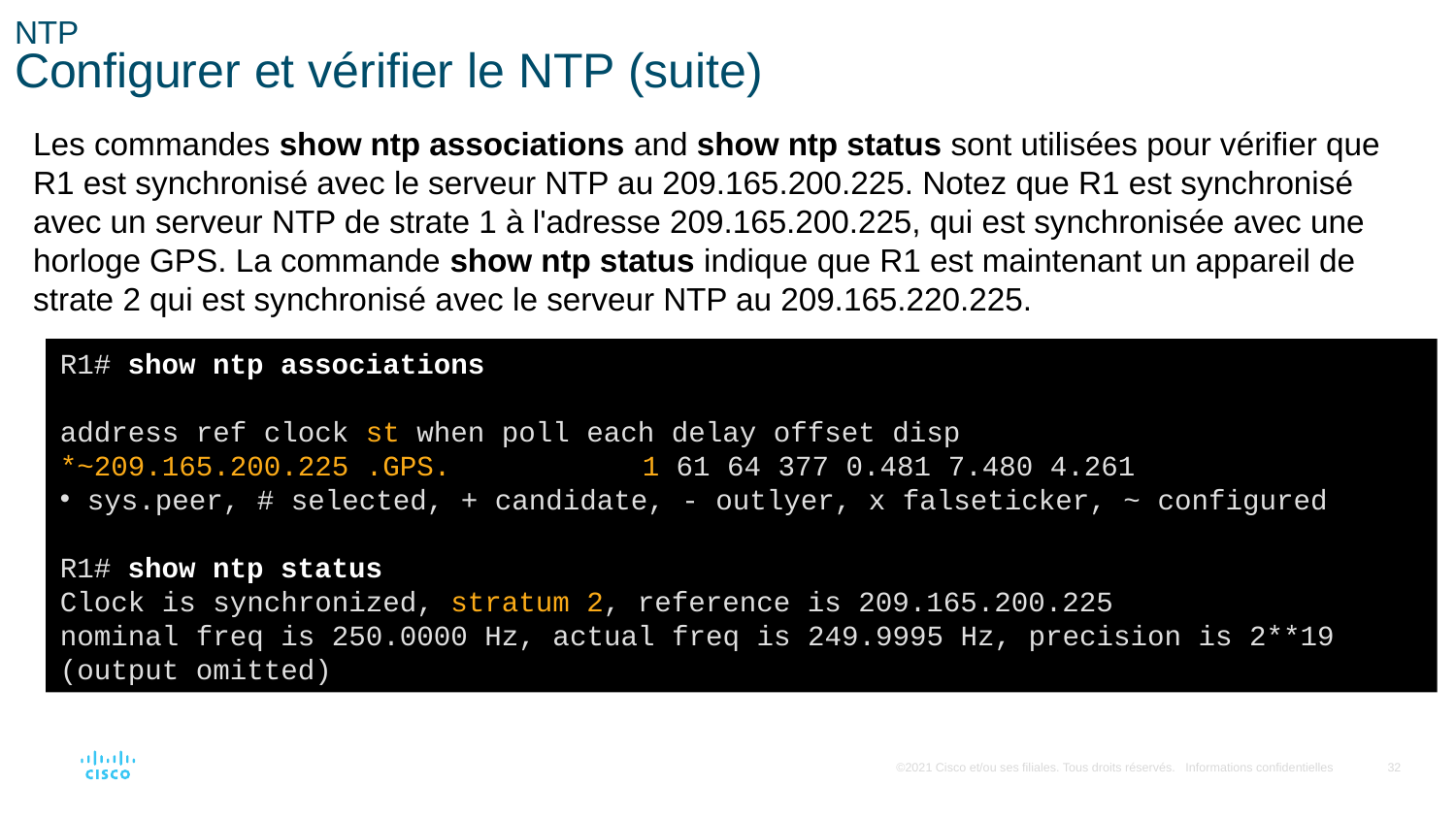

# NTP Configurer et vérifier le NTP (suite)
Les commandes show ntp associations and show ntp status sont utilisées pour vérifier que R1 est synchronisé avec le serveur NTP au 209.165.200.225. Notez que R1 est synchronisé avec un serveur NTP de strate 1 à l'adresse 209.165.200.225, qui est synchronisée avec une horloge GPS. La commande show ntp status indique que R1 est maintenant un appareil de strate 2 qui est synchronisé avec le serveur NTP au 209.165.220.225.
R1# show ntp associations

address ref clock st when poll each delay offset disp
*~209.165.200.225 .GPS. 		1 61 64 377 0.481 7.480 4.261
sys.peer, # selected, + candidate, - outlyer, x falseticker, ~ configured

R1# show ntp status
Clock is synchronized, stratum 2, reference is 209.165.200.225
nominal freq is 250.0000 Hz, actual freq is 249.9995 Hz, precision is 2**19
(output omitted)